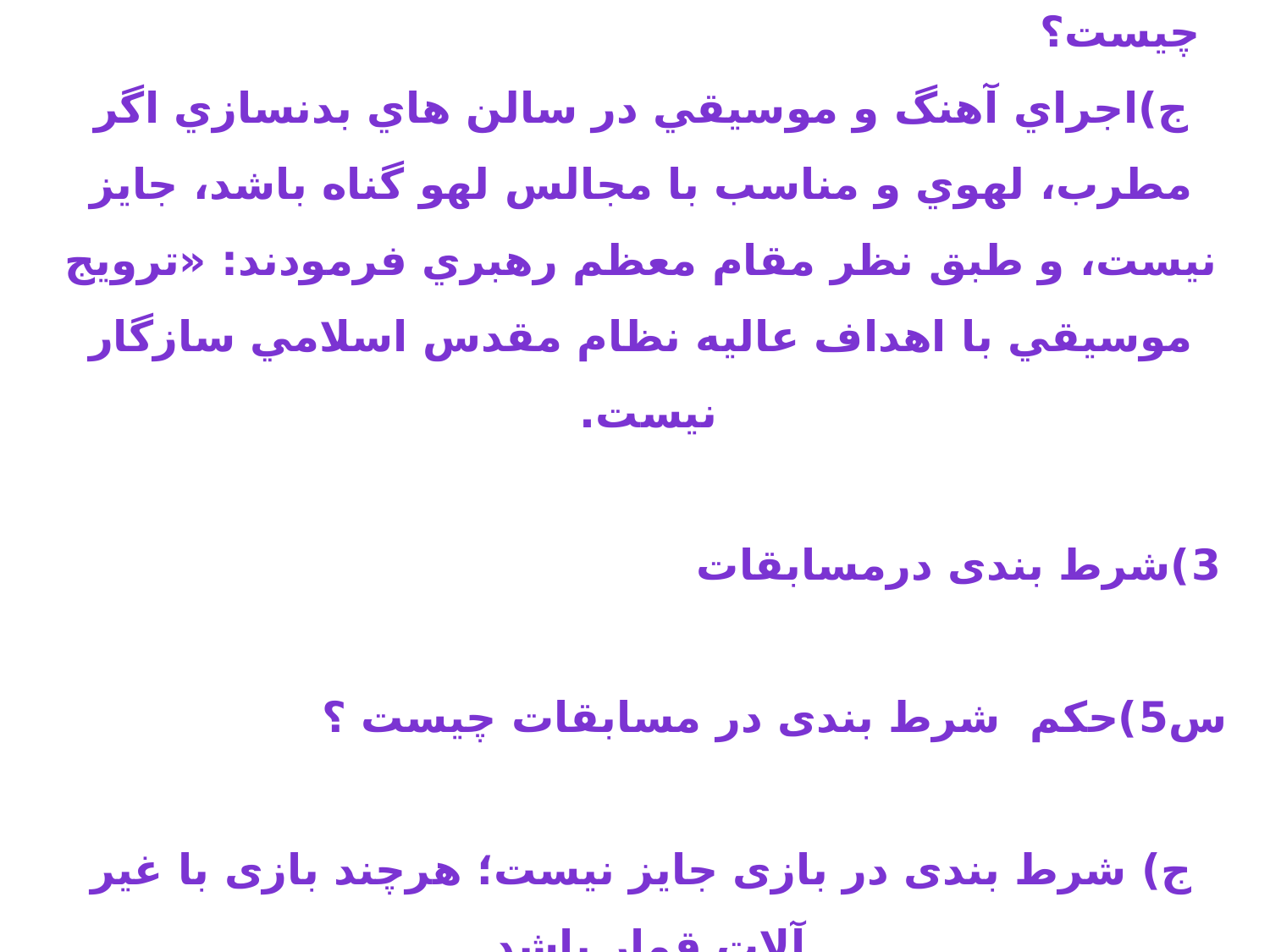

س4)حکم اجراي آهنگ و موسيقي در سالن هاي بدنسازي چیست؟                                                                  ج)اجراي آهنگ و موسيقي در سالن هاي بدنسازي اگر مطرب، لهوي و مناسب با مجالس لهو گناه باشد، جايز نيست، و طبق نظر مقام معظم رهبري فرمودند: «ترويج موسيقي با اهداف عاليه نظام مقدس اسلامي سازگار نيست.

3)شرط بندی درمسابقات                                                                                                                        س5)حکم  شرط بندی در مسابقات چیست ؟                                                                                                ج) شرط بندی در بازی جایز نیست؛ هرچند بازی با غیر آلات قمار باشد.